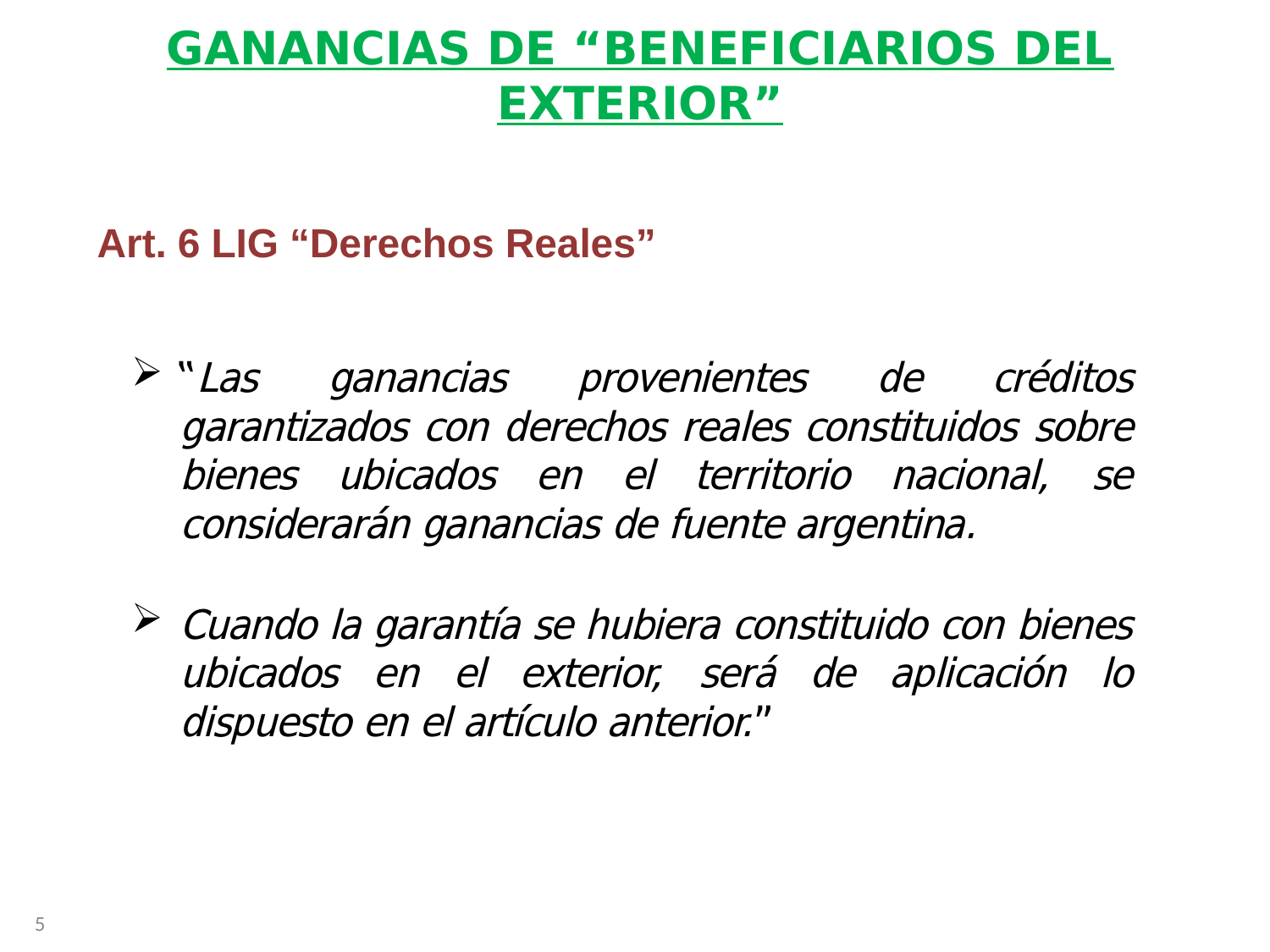

# Ganancias de “Beneficiarios del Exterior”
Art. 6 LIG “Derechos Reales”
“Las ganancias provenientes de créditos garantizados con derechos reales constituidos sobre bienes ubicados en el territorio nacional, se considerarán ganancias de fuente argentina.

Cuando la garantía se hubiera constituido con bienes ubicados en el exterior, será de aplicación lo dispuesto en el artículo anterior.”
5